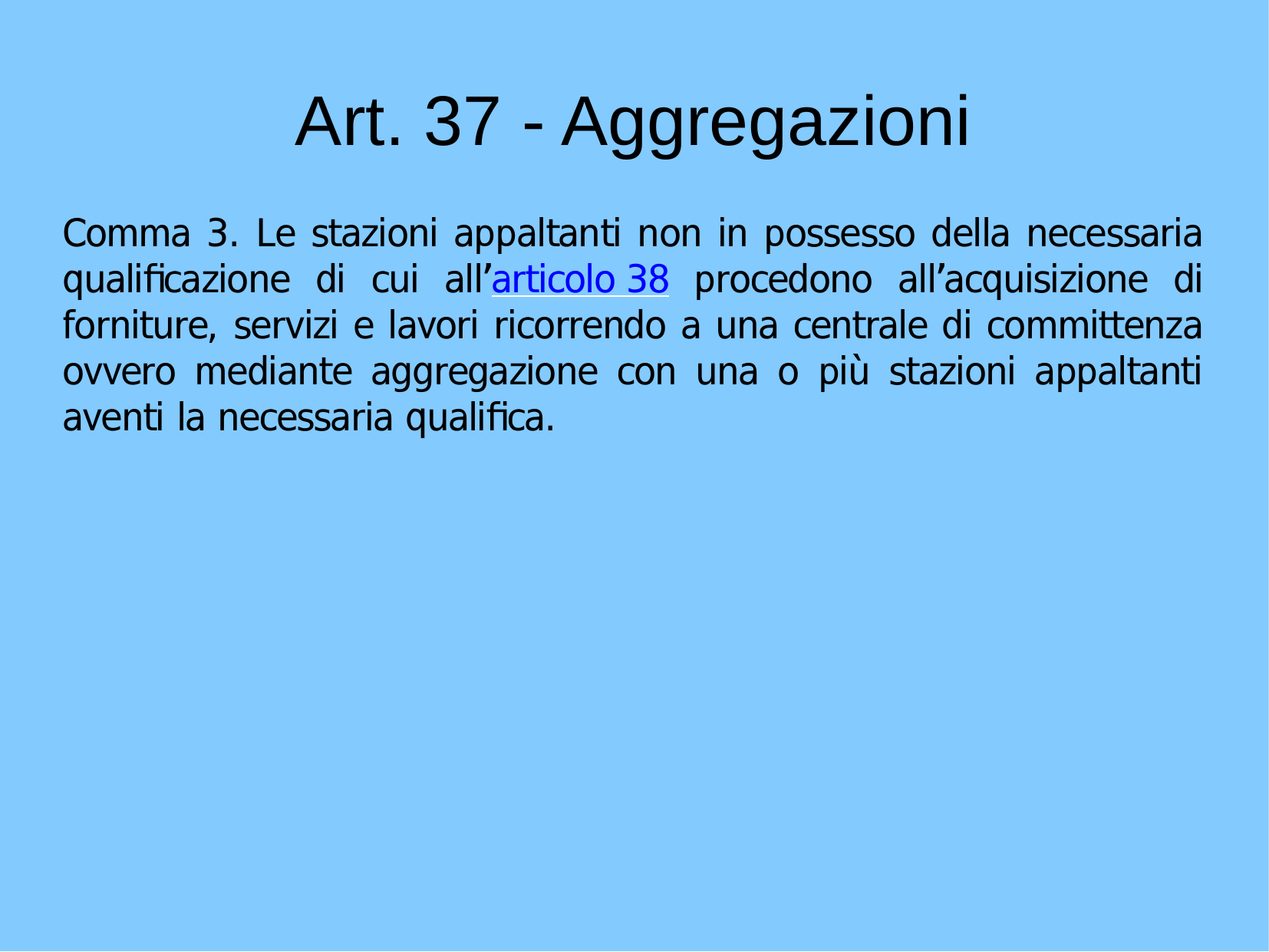

Art. 37 - Aggregazioni
Comma 3. Le stazioni appaltanti non in possesso della necessaria qualificazione di cui all’articolo 38 procedono all’acquisizione di forniture, servizi e lavori ricorrendo a una centrale di committenza ovvero mediante aggregazione con una o più stazioni appaltanti aventi la necessaria qualifica.